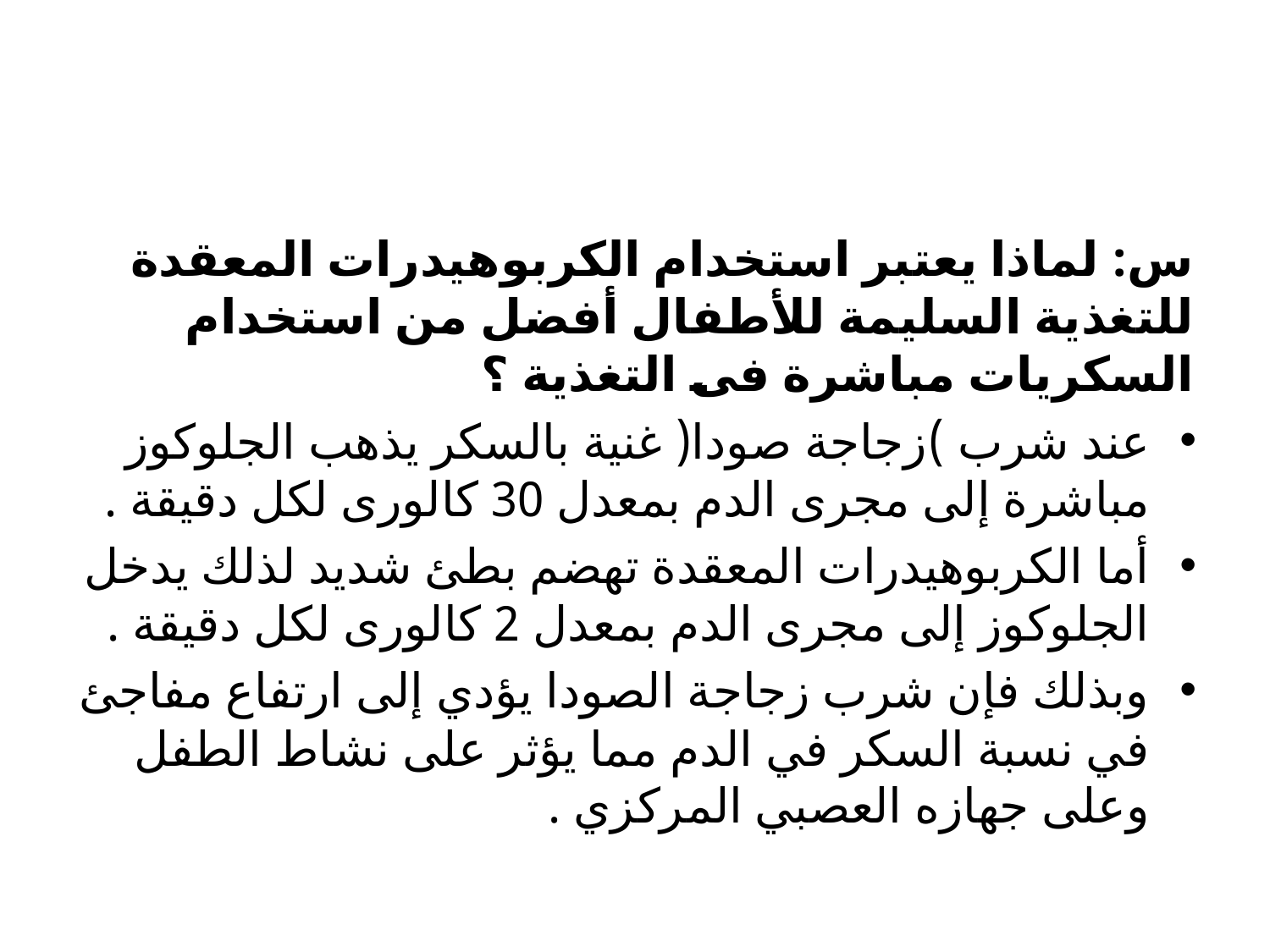

#
س: لماذا يعتبر استخدام الكربوهيدرات المعقدة للتغذية السليمة للأطفال أفضل من استخدام السكريات مباشرة فى التغذية ؟
عند شرب )زجاجة صودا( غنية بالسكر يذهب الجلوكوز مباشرة إلى مجرى الدم بمعدل 30 كالورى لكل دقيقة .
أما الكربوهيدرات المعقدة تهضم بطئ شديد لذلك يدخل الجلوكوز إلى مجرى الدم بمعدل 2 كالورى لكل دقيقة .
وبذلك فإن شرب زجاجة الصودا يؤدي إلى ارتفاع مفاجئ في نسبة السكر في الدم مما يؤثر على نشاط الطفل وعلى جهازه العصبي المركزي .